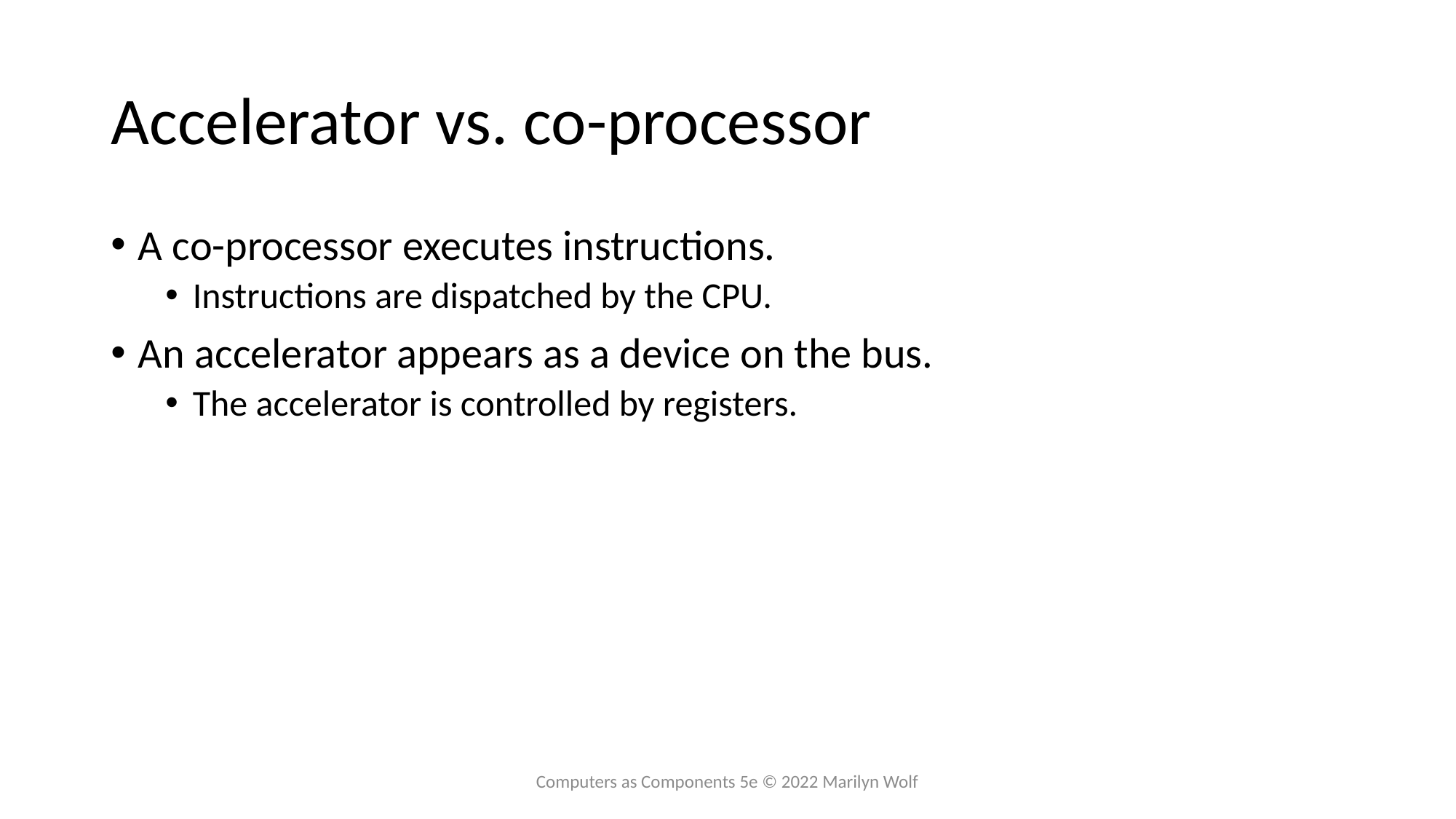

# Accelerator vs. co-processor
A co-processor executes instructions.
Instructions are dispatched by the CPU.
An accelerator appears as a device on the bus.
The accelerator is controlled by registers.
Computers as Components 5e © 2022 Marilyn Wolf